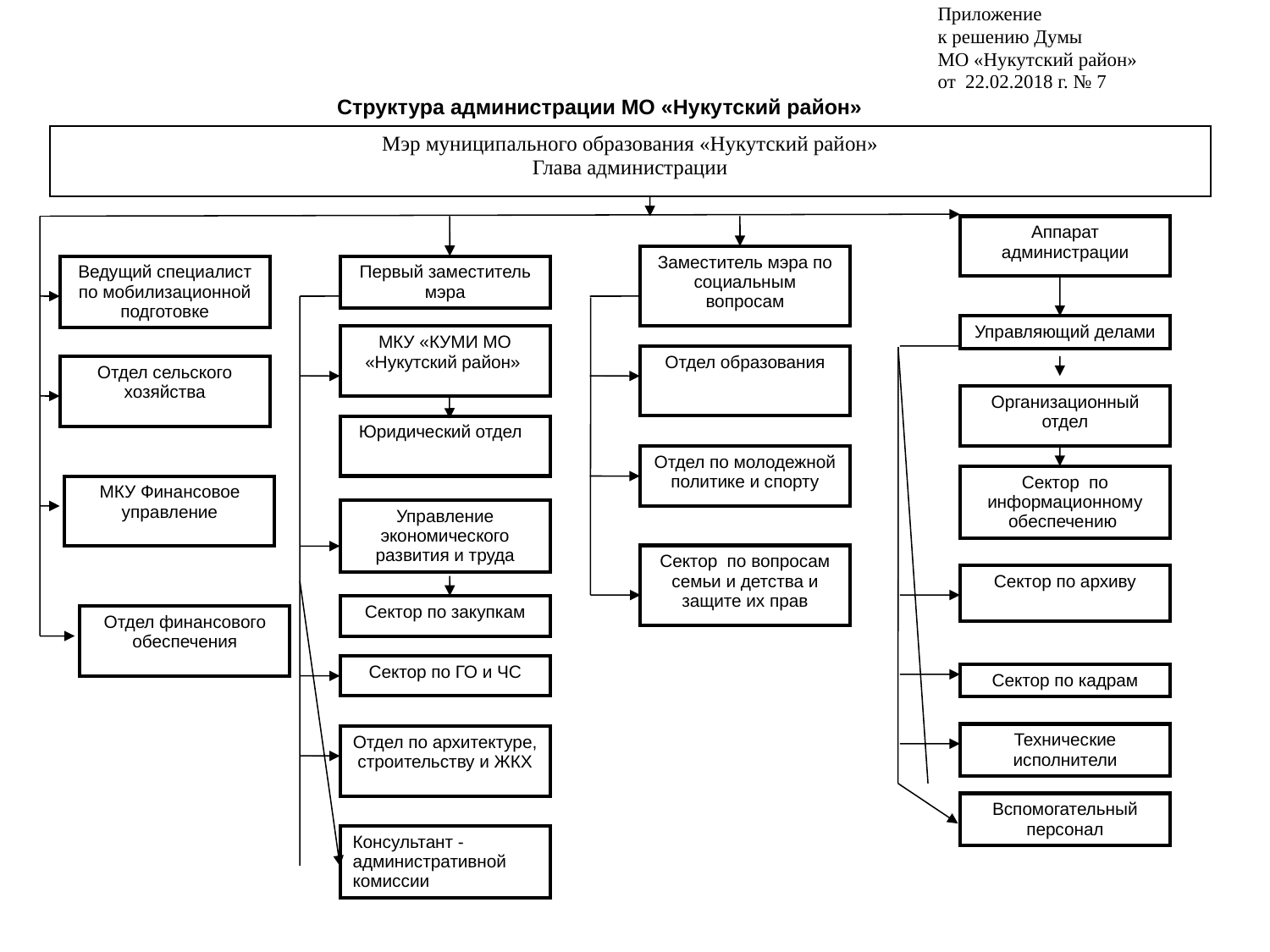

Приложение
к решению Думы
МО «Нукутский район»
от  22.02.2018 г. № 7
# Структура администрации МО «Нукутский район»
| Мэр муниципального образования «Нукутский район» Глава администрации |
| --- |

| Аппарат администрации |
| --- |
| Заместитель мэра по социальным вопросам |
| --- |
| Ведущий специалист по мобилизационной подготовке |
| --- |
| Первый заместитель мэра |
| --- |

| Управляющий делами |
| --- |
| МКУ «КУМИ МО «Нукутский район» |
| --- |
| Отдел образования |
| --- |

| Отдел сельского хозяйства |
| --- |

| Организационный отдел |
| --- |

| Юридический отдел |
| --- |
| Отдел по молодежной политике и спорту |
| --- |

| Сектор по информационному обеспечению |
| --- |

| МКУ Финансовое управление |
| --- |
| Управление экономического развития и труда |
| --- |

| Сектор по вопросам семьи и детства и защите их прав |
| --- |

| Сектор по архиву |
| --- |

| Сектор по закупкам |
| --- |
| Отдел финансового обеспечения |
| --- |

| Сектор по ГО и ЧС |
| --- |
| Сектор по кадрам |
| --- |

| Технические исполнители |
| --- |
| Отдел по архитектуре, строительству и ЖКХ |
| --- |

| Вспомогательный персонал |
| --- |
| Консультант - административной комиссии |
| --- |